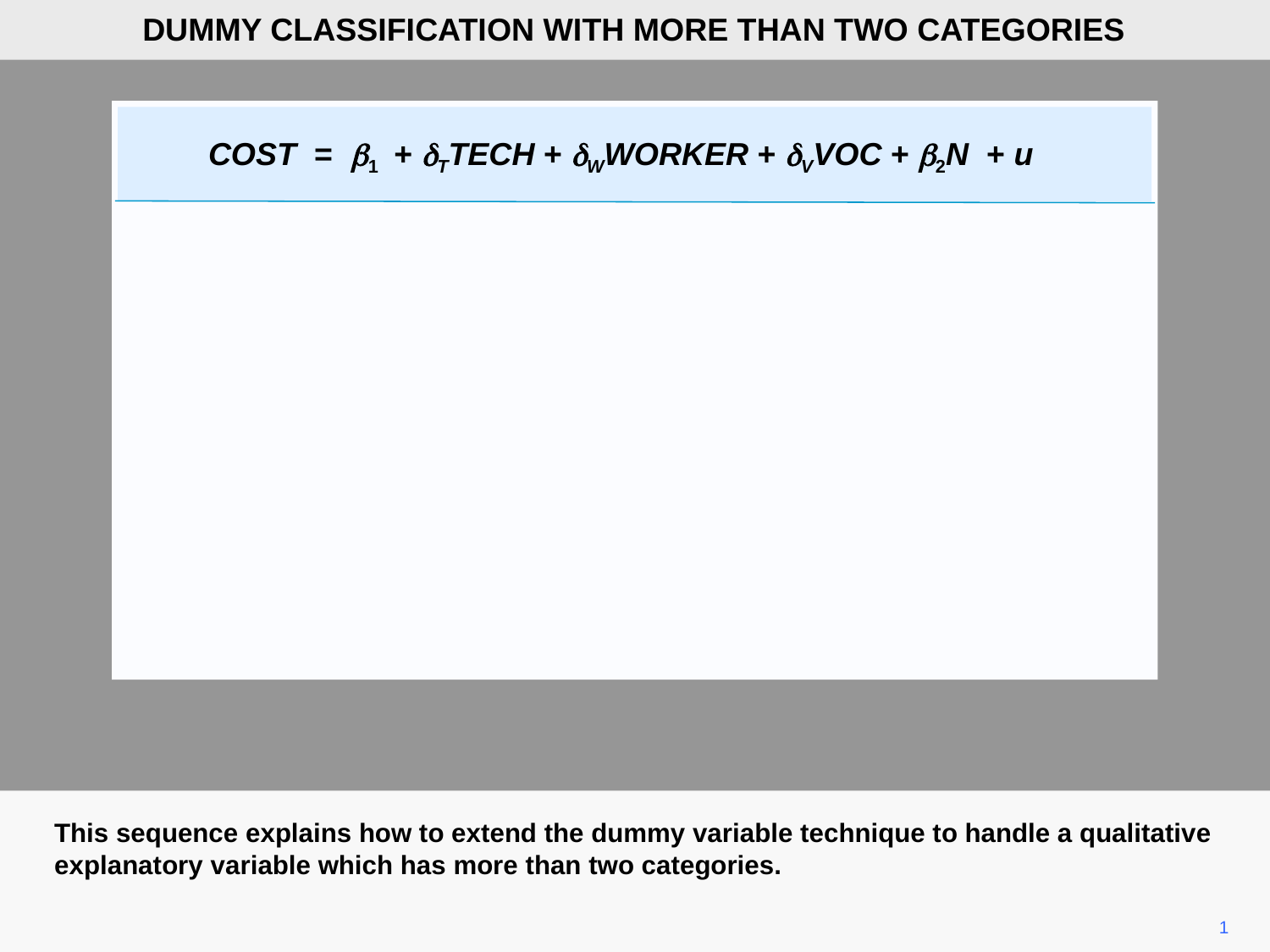

DUMMY CLASSIFICATION WITH MORE THAN TWO CATEGORIES

COST  =  β1 + δTTECH + δWWORKER + δVVOC + β2N  + u

This sequence explains how to extend the dummy variable technique to handle a qualitative explanatory variable which has more than two categories.
1